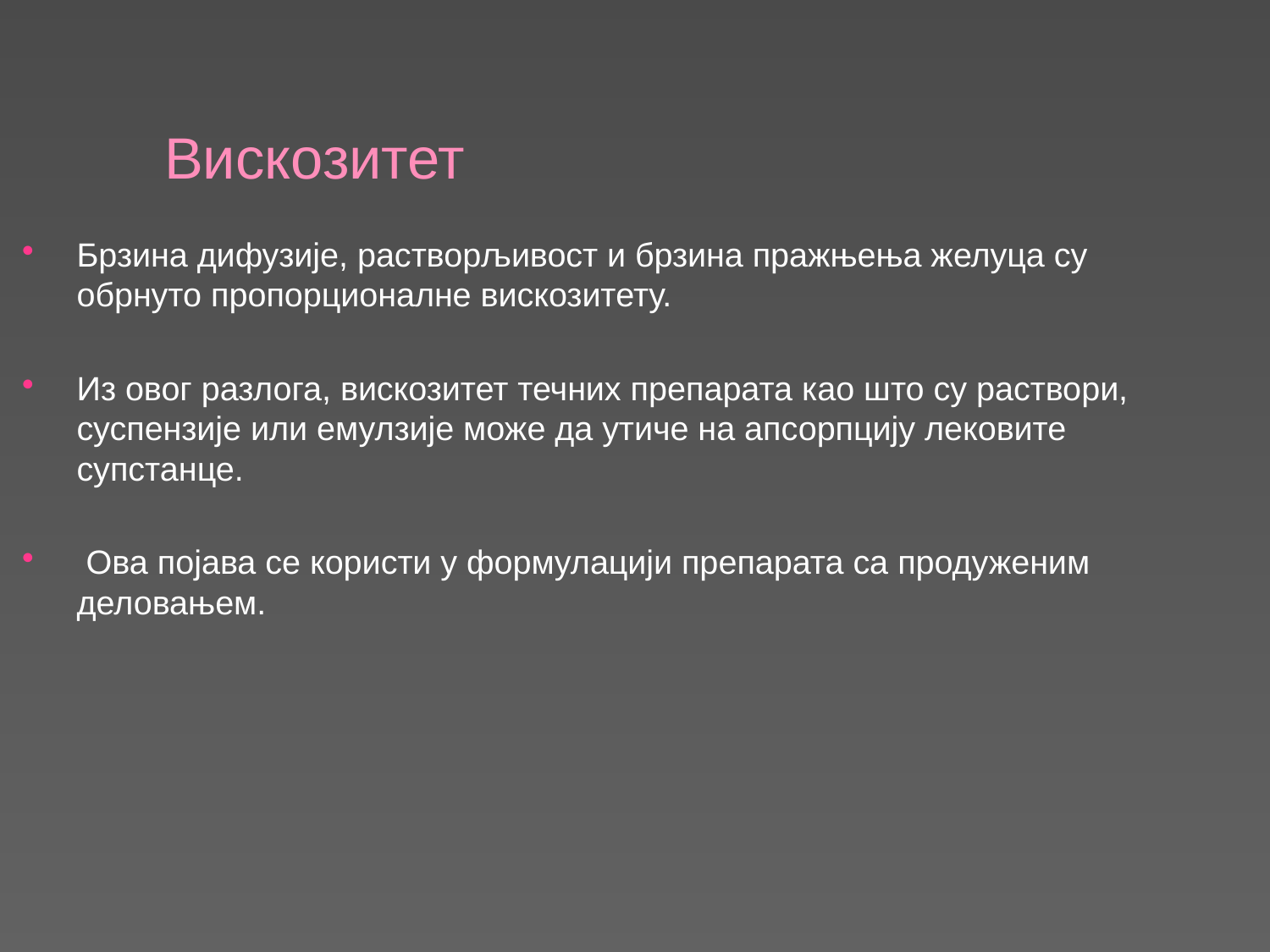

Вискозитет

Брзина дифузије, растворљивост и брзина пражњења желуца су обрнуто пропорционалне вискозитету.

Из овог разлога, вискозитет течних препарата као што су раствори, суспензије или емулзије може да утиче на апсорпцију лековите супстанце.

 Ова појава се користи у формулацији препарата са продуженим деловањем.